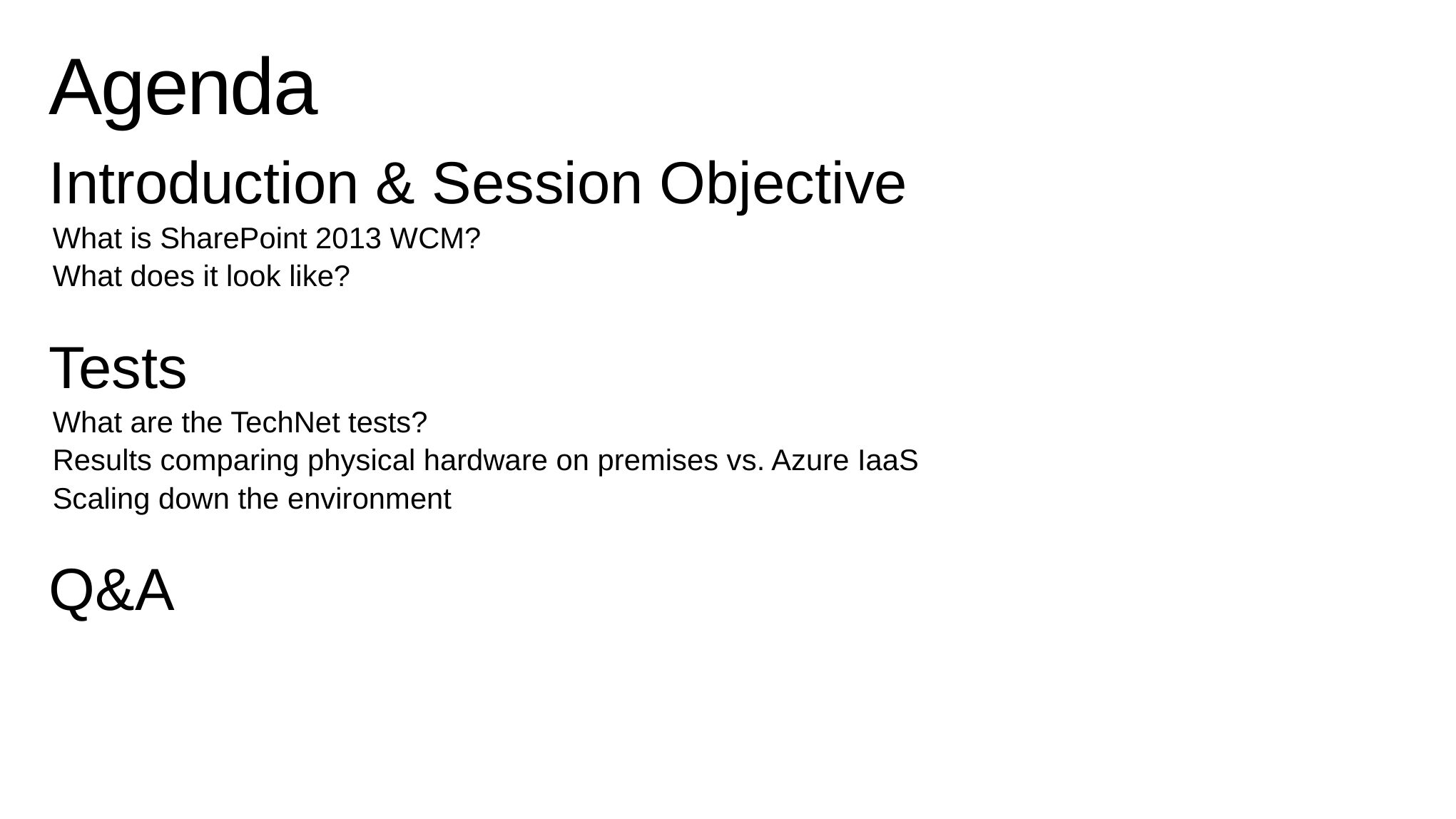

# Agenda
Introduction & Session Objective
What is SharePoint 2013 WCM?
What does it look like?
Tests
What are the TechNet tests?
Results comparing physical hardware on premises vs. Azure IaaS
Scaling down the environment
Q&A